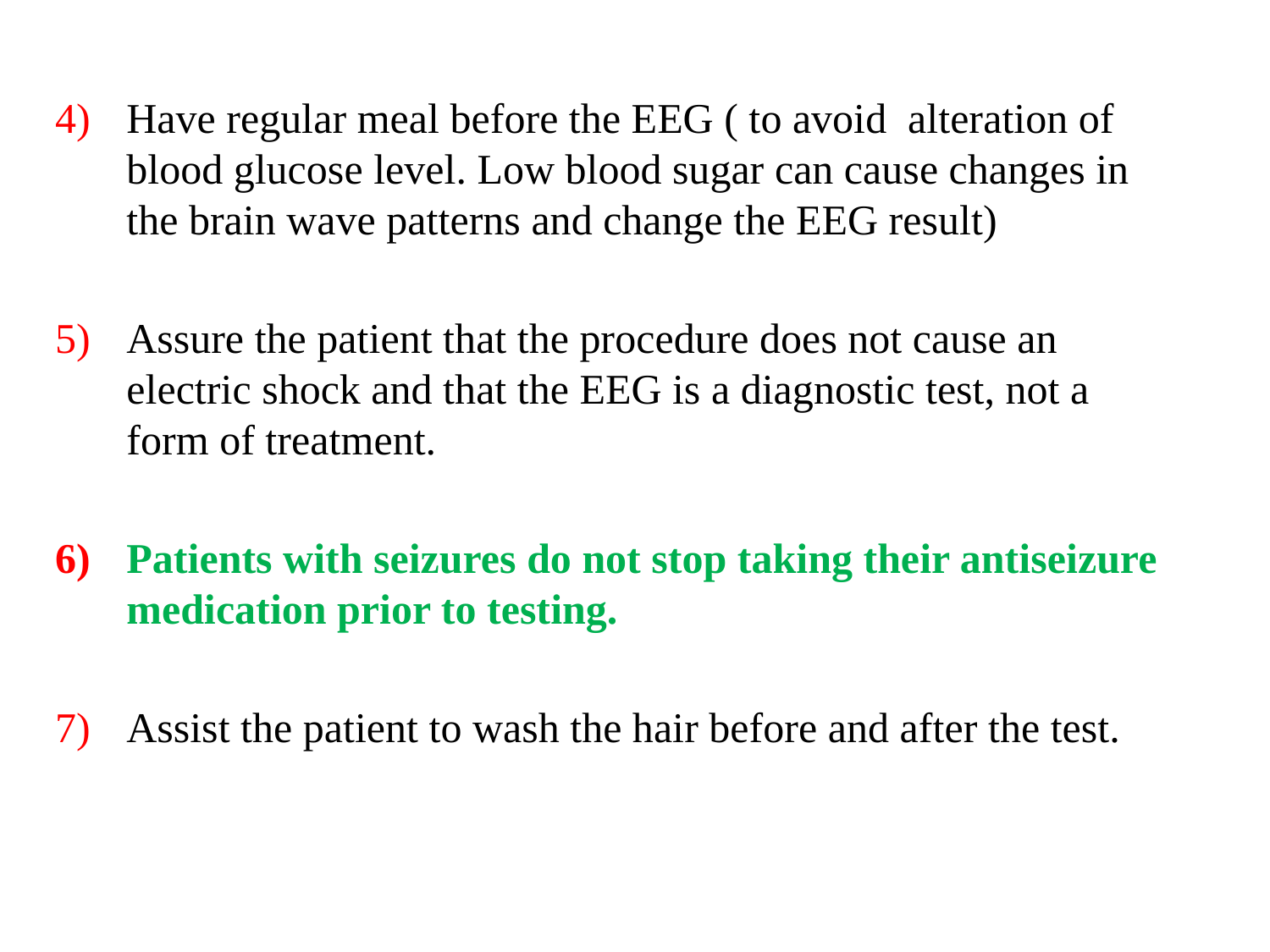

Have regular meal before the EEG ( to avoid  alteration of blood glucose level. Low blood sugar can cause changes in the brain wave patterns and change the EEG result)

Assure the patient that the procedure does not cause an electric shock and that the EEG is a diagnostic test, not a form of treatment.

Patients with seizures do not stop taking their antiseizure medication prior to testing.

Assist the patient to wash the hair before and after the test.